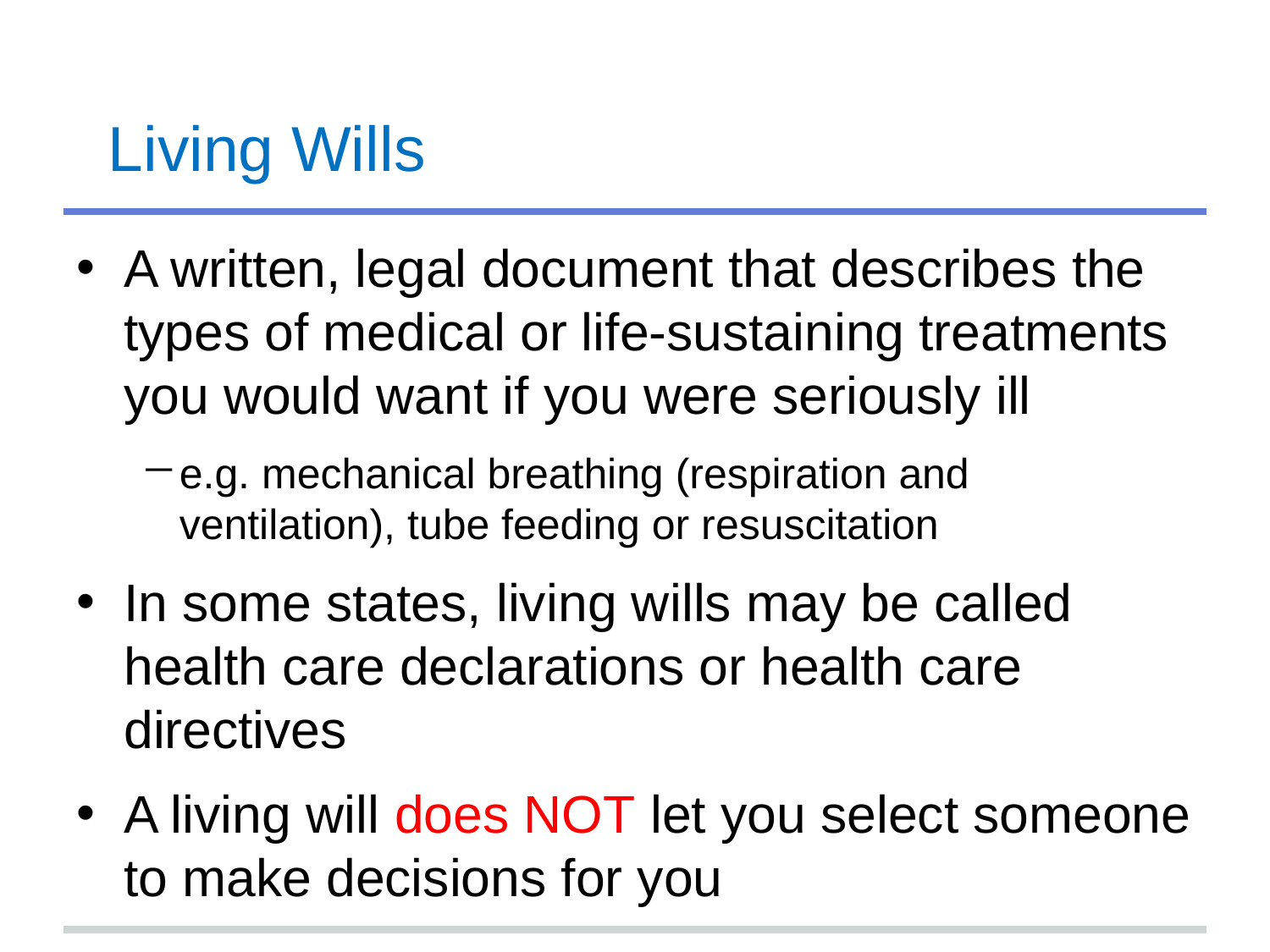

# Living Wills
A written, legal document that describes the types of medical or life-sustaining treatments you would want if you were seriously ill
e.g. mechanical breathing (respiration and ventilation), tube feeding or resuscitation
In some states, living wills may be called health care declarations or health care directives
A living will does NOT let you select someone to make decisions for you